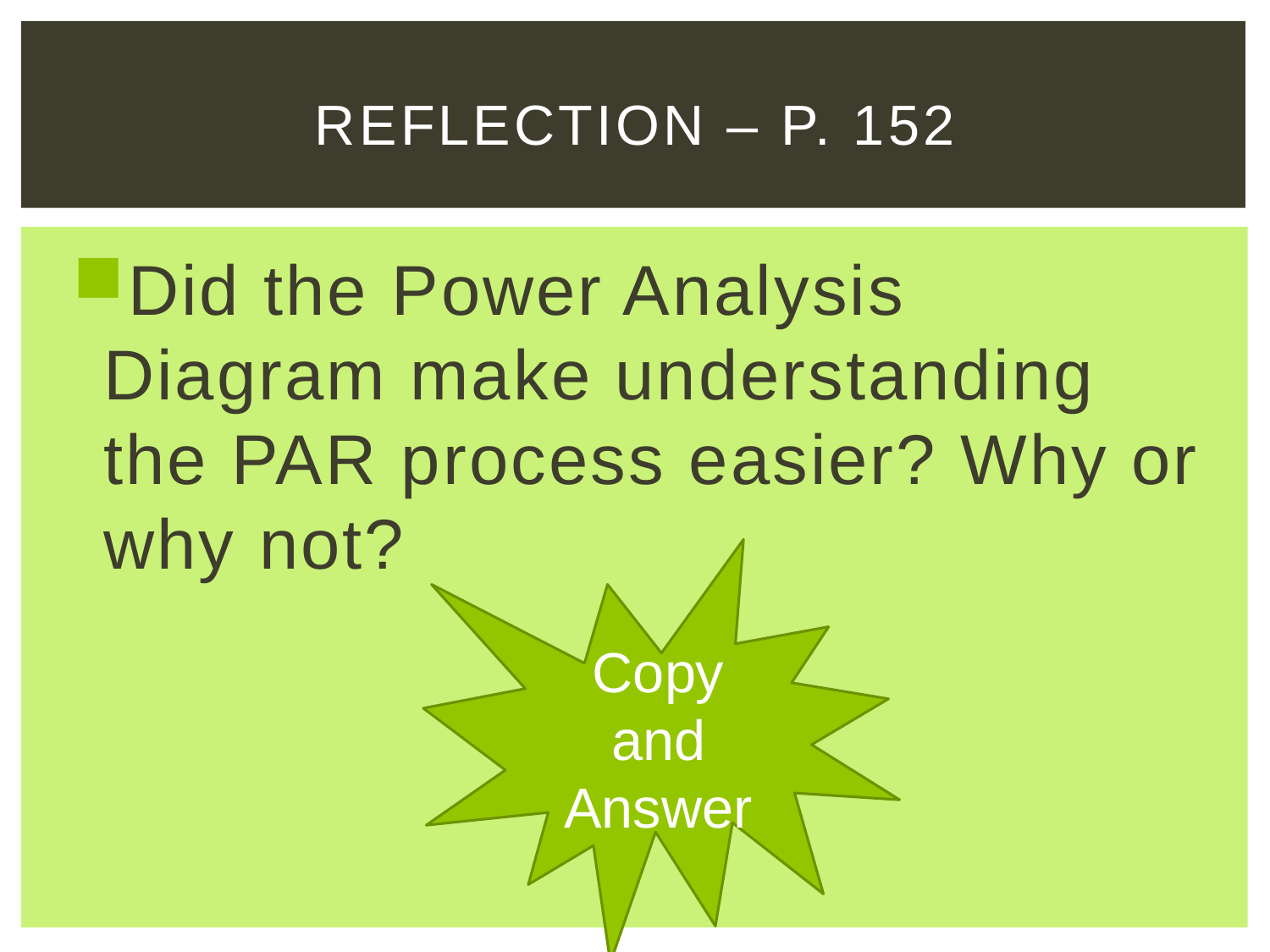

# Reflection – p. 152
Did the Power Analysis Diagram make understanding the PAR process easier? Why or why not?
Copy and Answer